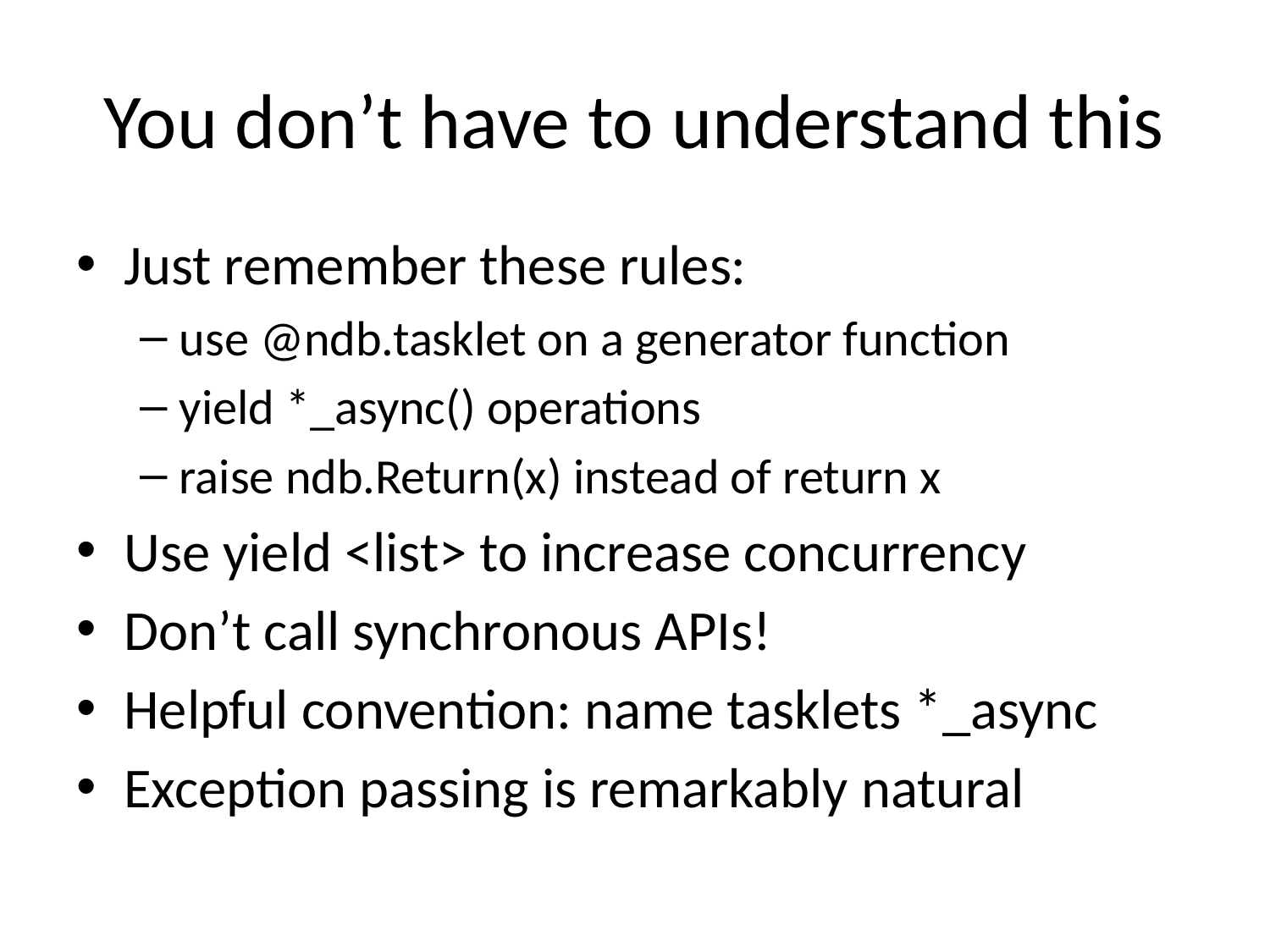

# You don’t have to understand this
Just remember these rules:
use @ndb.tasklet on a generator function
yield *_async() operations
raise ndb.Return(x) instead of return x
Use yield <list> to increase concurrency
Don’t call synchronous APIs!
Helpful convention: name tasklets *_async
Exception passing is remarkably natural